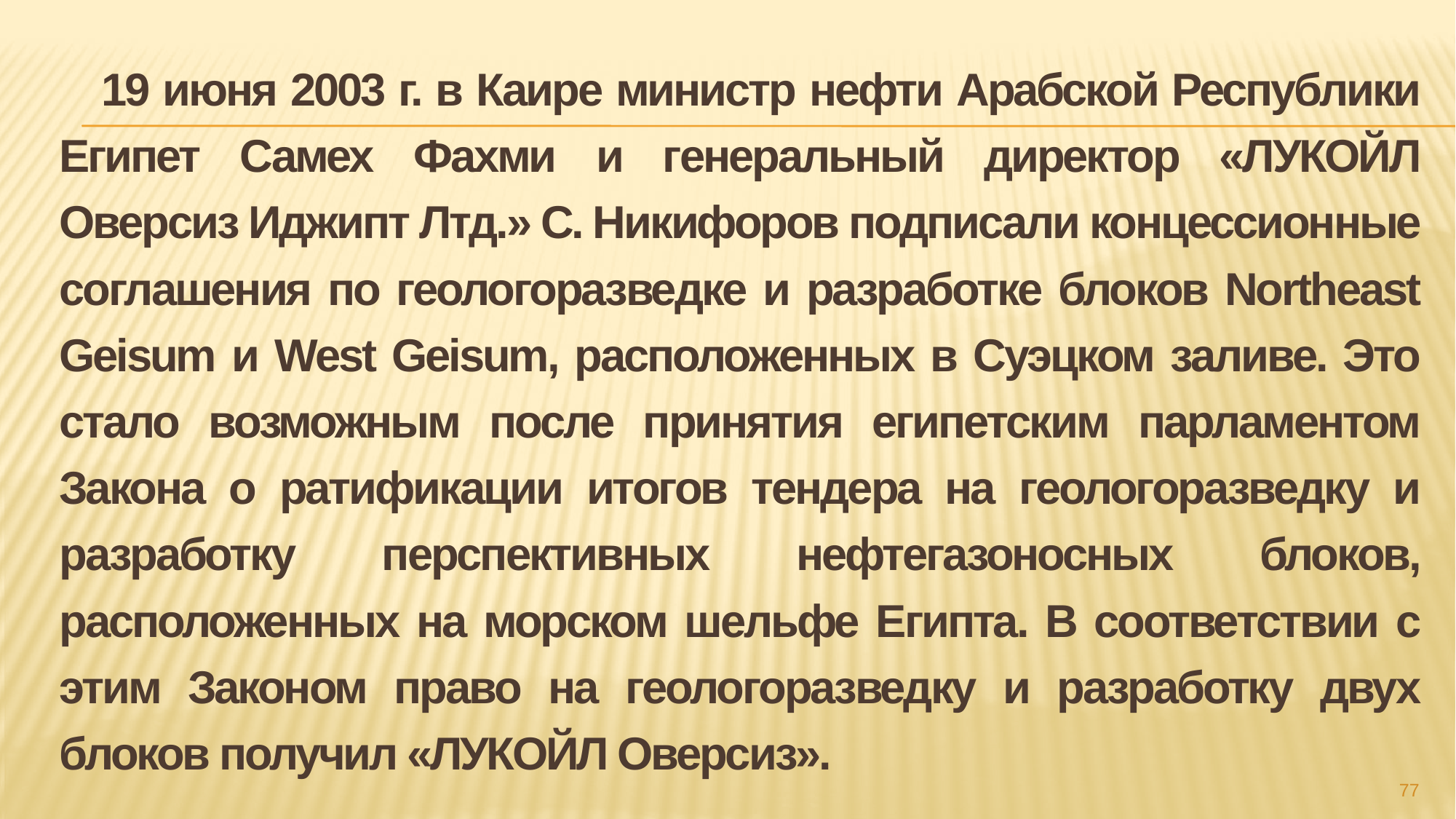

19 июня 2003 г. в Каире министр нефти Арабской Республики Египет Самех Фахми и генеральный директор «ЛУКОЙЛ Оверсиз Иджипт Лтд.» С. Никифоров подписали концессионные соглашения по геологоразведке и разработке блоков Northeast Geisum и West Geisum, расположенных в Суэцком заливе. Это стало возможным после принятия египетским парламентом Закона о ратификации итогов тендера на геологоразведку и разработку перспективных нефтегазоносных блоков, расположенных на морском шельфе Египта. В соответствии с этим Законом право на геологоразведку и разработку двух блоков получил «ЛУКОЙЛ Оверсиз».
#
77